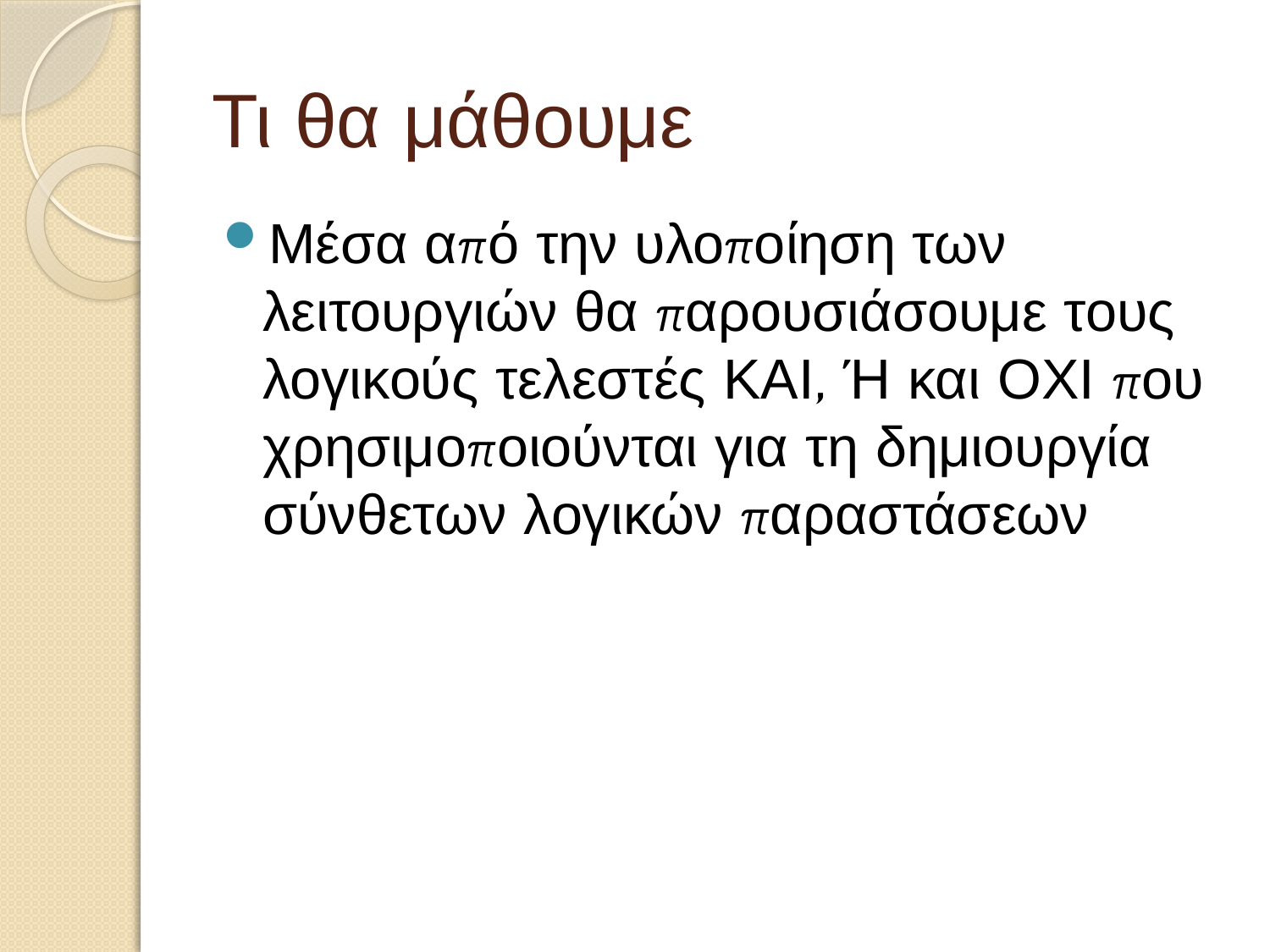

# Τι θα μάθουμε
Μέσα από την υλοποίηση των λειτουργιών θα παρουσιάσουμε τους λογικούς τελεστές ΚΑΙ, Ή και ΟΧΙ που χρησιμοποιούνται για τη δημιουργία σύνθετων λογικών παραστάσεων